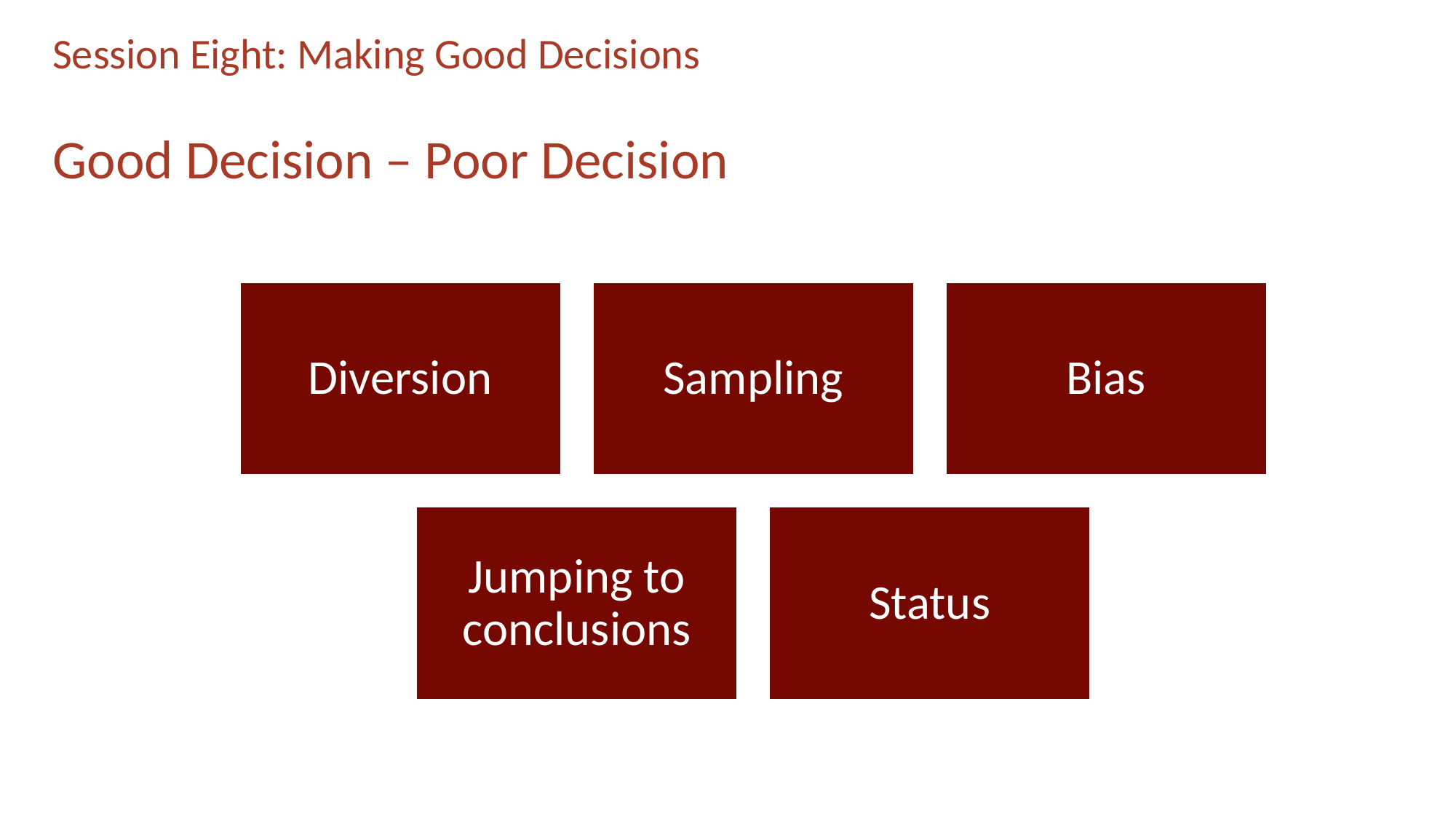

# Session Eight: Making Good Decisions
Good Decision – Poor Decision
Diversion
Sampling
Bias
Jumping to conclusions
Status